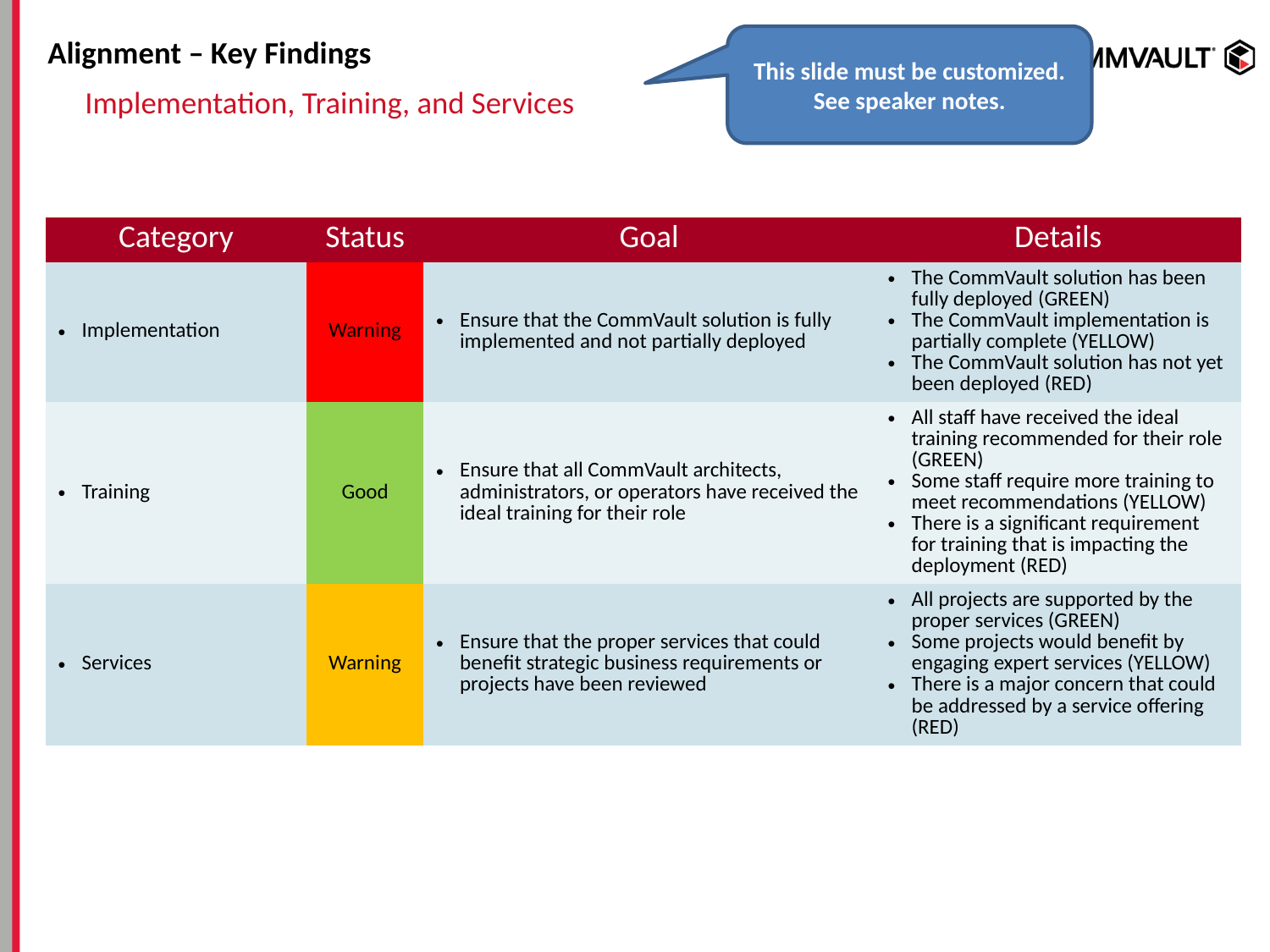

# Alignment – Key Findings
This slide must be customized. See speaker notes.
Implementation, Training, and Services
| Category | Status | Goal | Details |
| --- | --- | --- | --- |
| Implementation | Warning | Ensure that the CommVault solution is fully implemented and not partially deployed | The CommVault solution has been fully deployed (GREEN) The CommVault implementation is partially complete (YELLOW) The CommVault solution has not yet been deployed (RED) |
| Training | Good | Ensure that all CommVault architects, administrators, or operators have received the ideal training for their role | All staff have received the ideal training recommended for their role (GREEN) Some staff require more training to meet recommendations (YELLOW) There is a significant requirement for training that is impacting the deployment (RED) |
| Services | Warning | Ensure that the proper services that could benefit strategic business requirements or projects have been reviewed | All projects are supported by the proper services (GREEN) Some projects would benefit by engaging expert services (YELLOW) There is a major concern that could be addressed by a service offering (RED) |